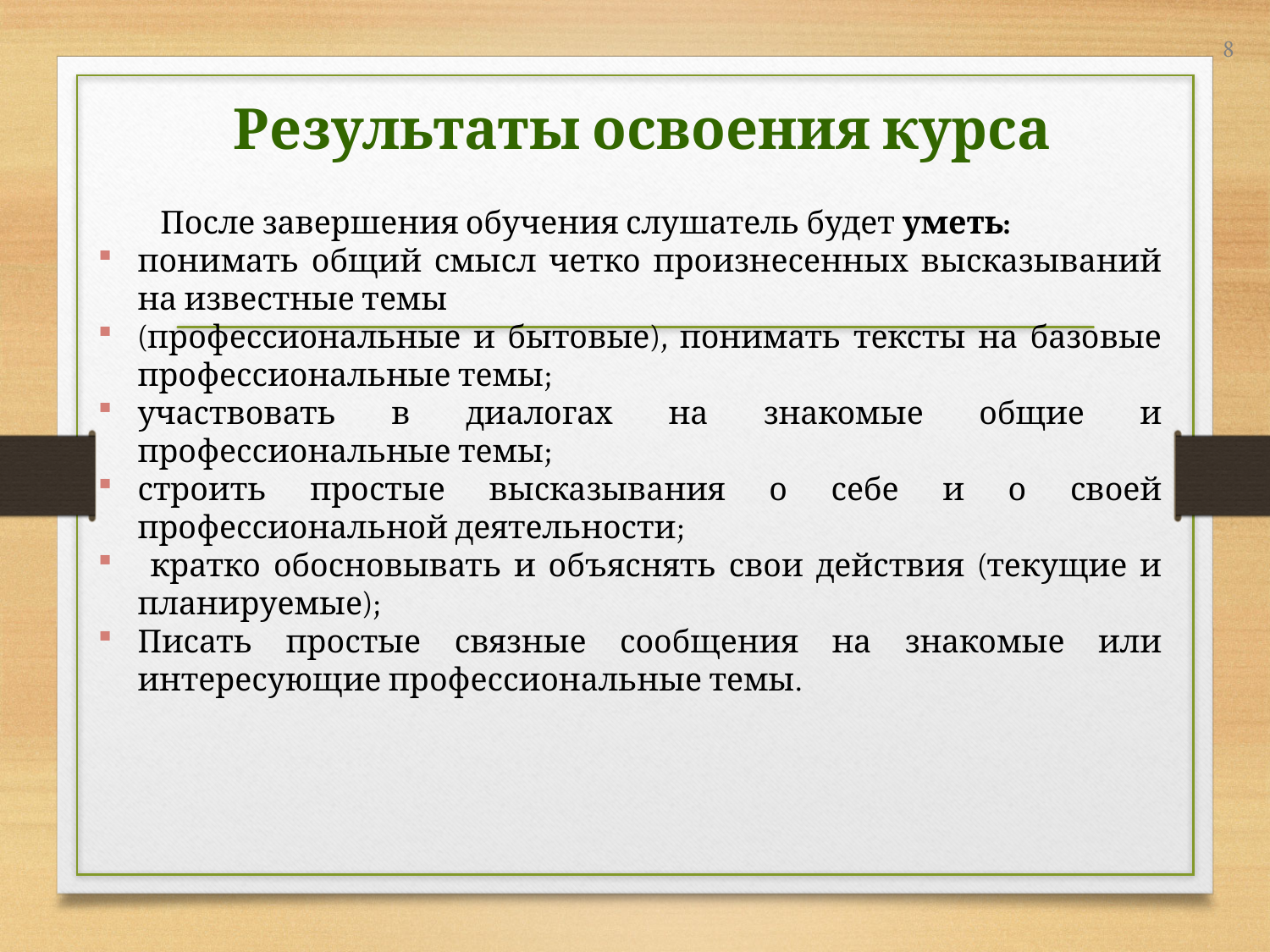

8
Результаты освоения курса
	После завершения обучения слушатель будет уметь:
понимать общий смысл четко произнесенных высказываний на известные темы
(профессиональные и бытовые), понимать тексты на базовые профессиональные темы;
участвовать в диалогах на знакомые общие и профессиональные темы;
строить простые высказывания о себе и о своей профессиональной деятельности;
 кратко обосновывать и объяснять свои действия (текущие и планируемые);
Писать простые связные сообщения на знакомые или интересующие профессиональные темы.